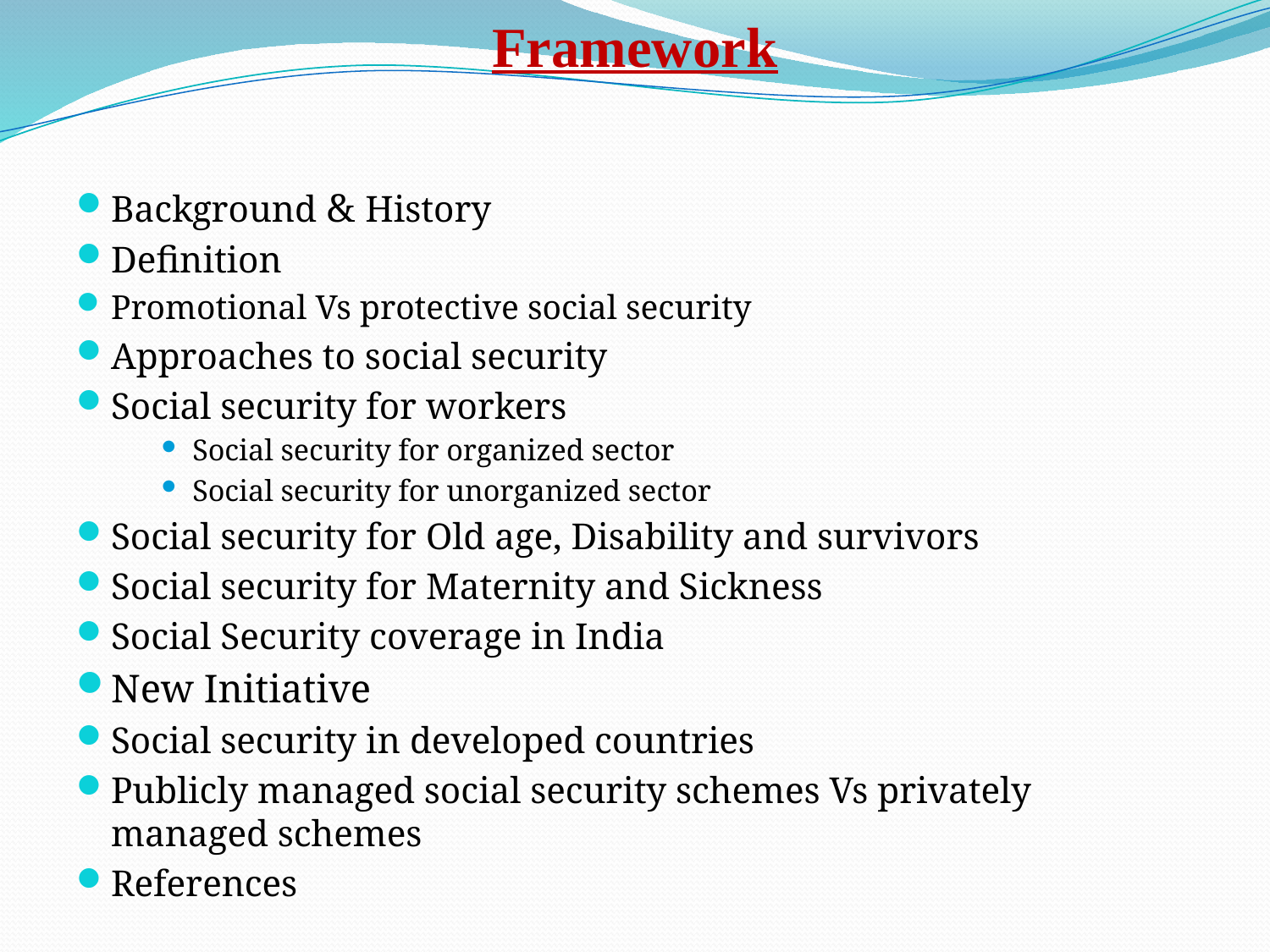

# Framework

Background & History
Definition
Promotional Vs protective social security
Approaches to social security
Social security for workers
Social security for organized sector
Social security for unorganized sector
Social security for Old age, Disability and survivors
Social security for Maternity and Sickness
Social Security coverage in India
New Initiative
Social security in developed countries
Publicly managed social security schemes Vs privately managed schemes
References